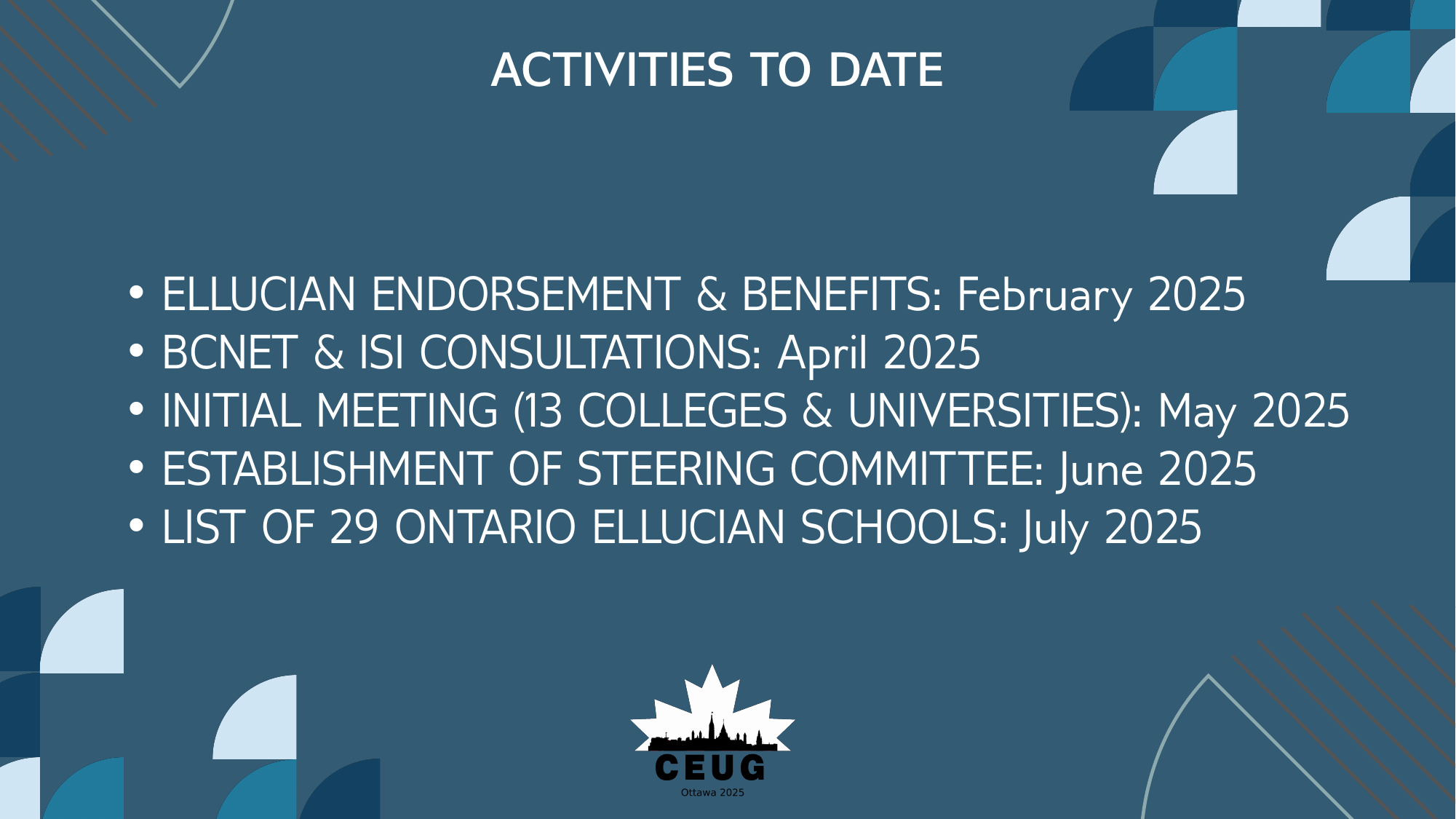

ACTIVITIES TO DATE
ELLUCIAN ENDORSEMENT & BENEFITS: February 2025
BCNET & ISI CONSULTATIONS: April 2025
INITIAL MEETING (13 COLLEGES & UNIVERSITIES): May 2025
ESTABLISHMENT OF STEERING COMMITTEE: June 2025
LIST OF 29 ONTARIO ELLUCIAN SCHOOLS: July 2025